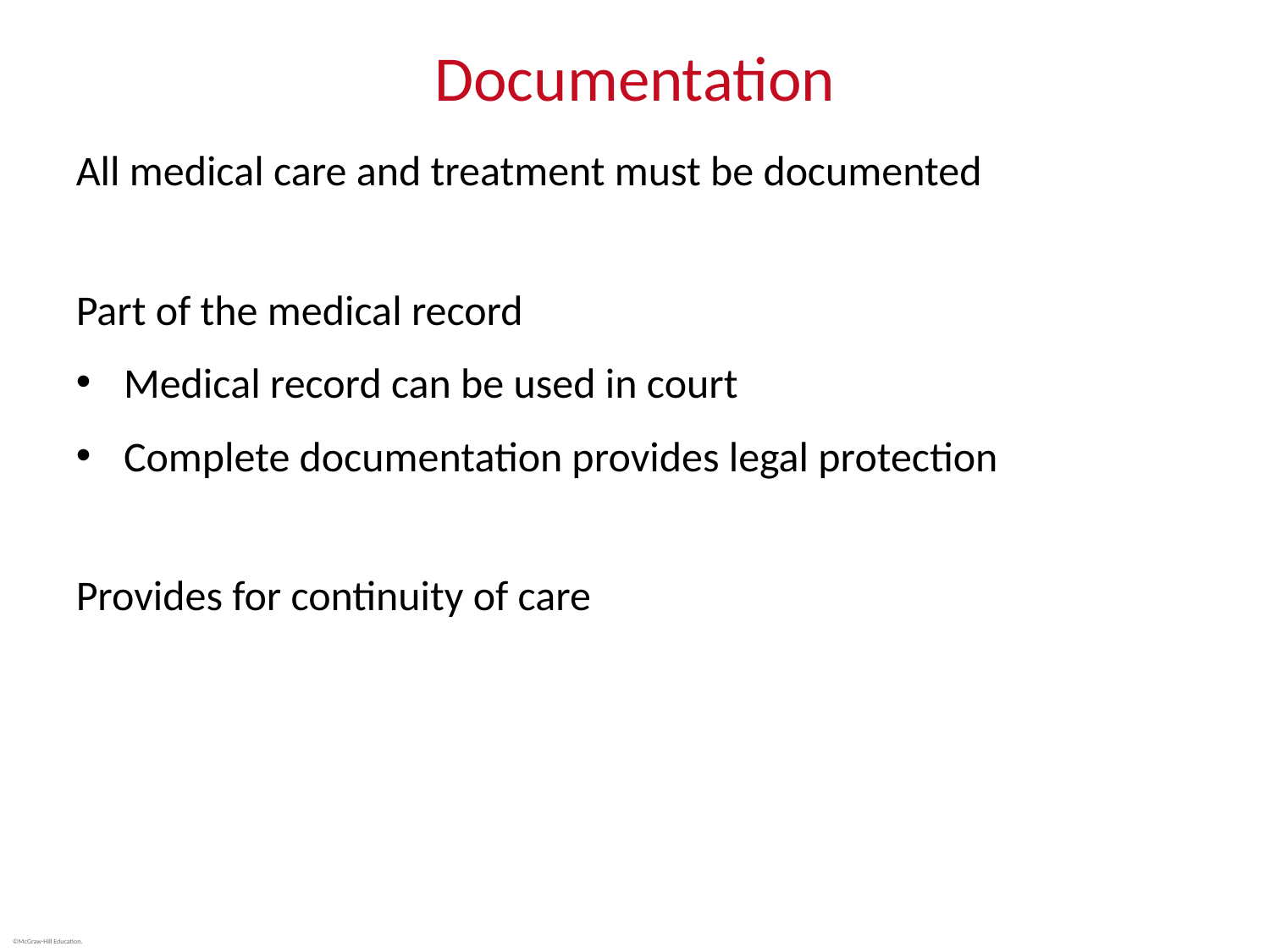

# Documentation
All medical care and treatment must be documented
Part of the medical record
Medical record can be used in court
Complete documentation provides legal protection
Provides for continuity of care